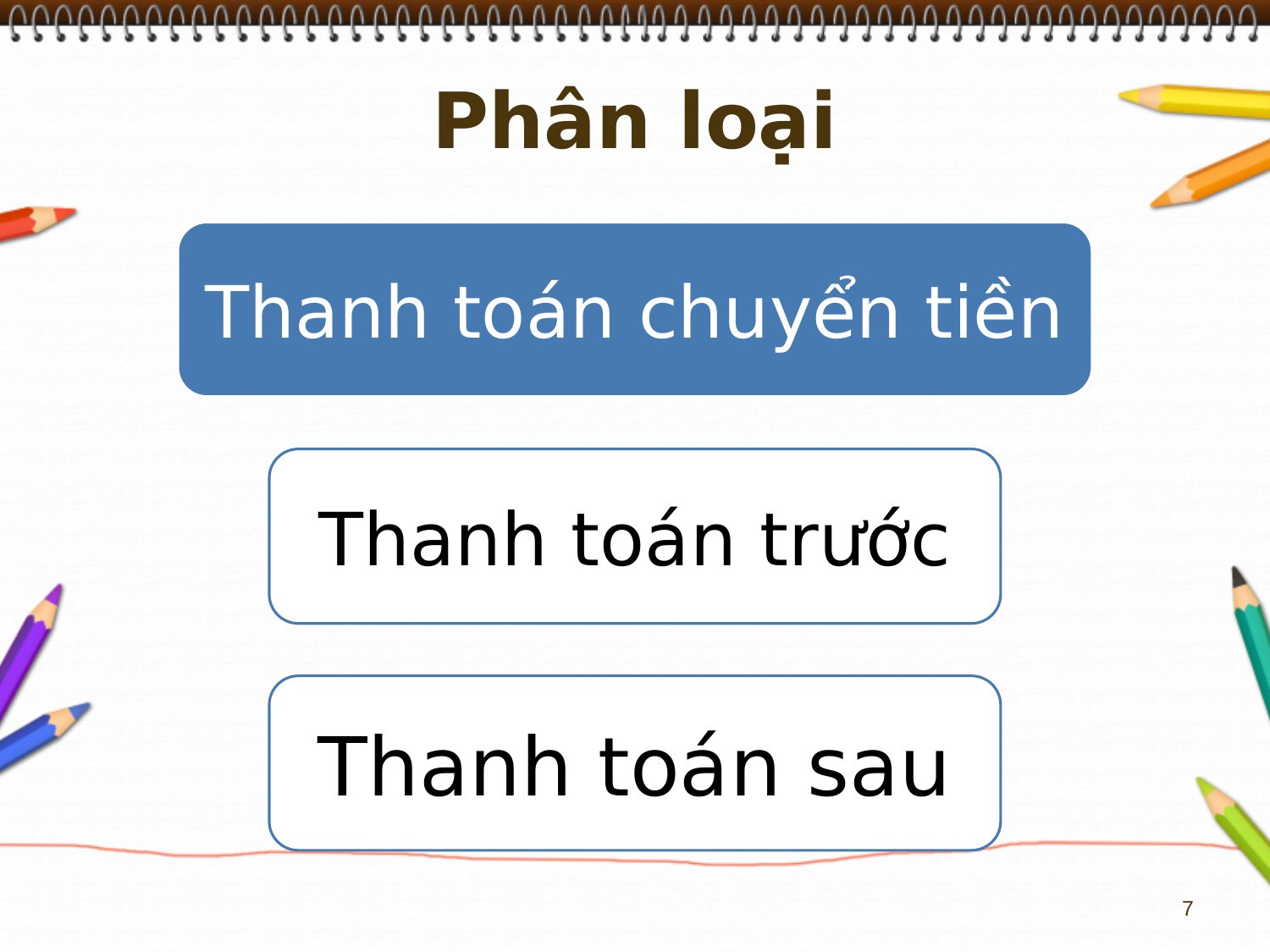

# Phân loại
Thanh toán chuyển tiền
Thanh toán trước
Thanh toán sau
7